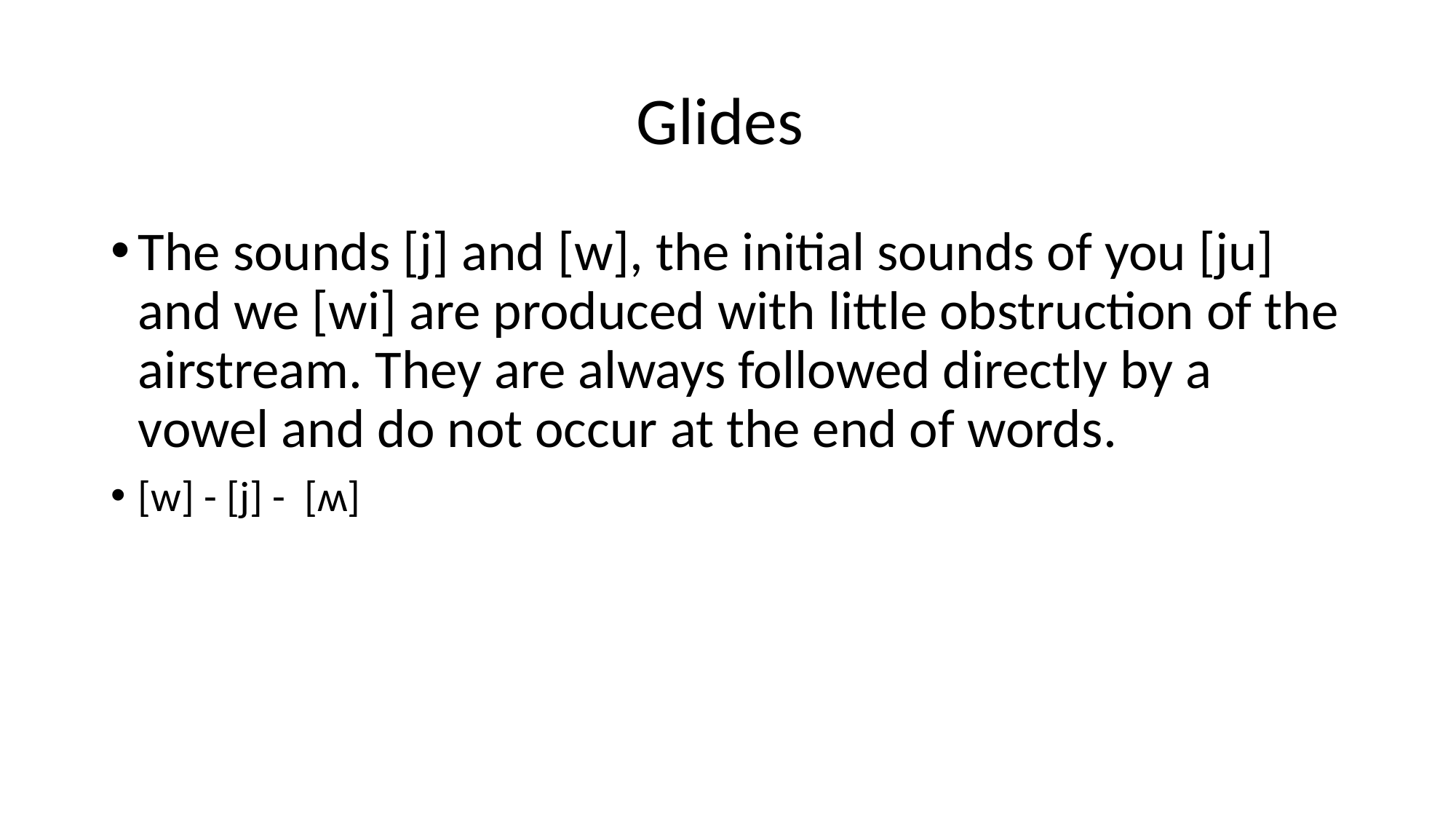

# Glides
The sounds [j] and [w], the initial sounds of you [ju] and we [wi] are produced with little obstruction of the airstream. They are always followed directly by a vowel and do not occur at the end of words.
[w] - [j] -  [ʍ]